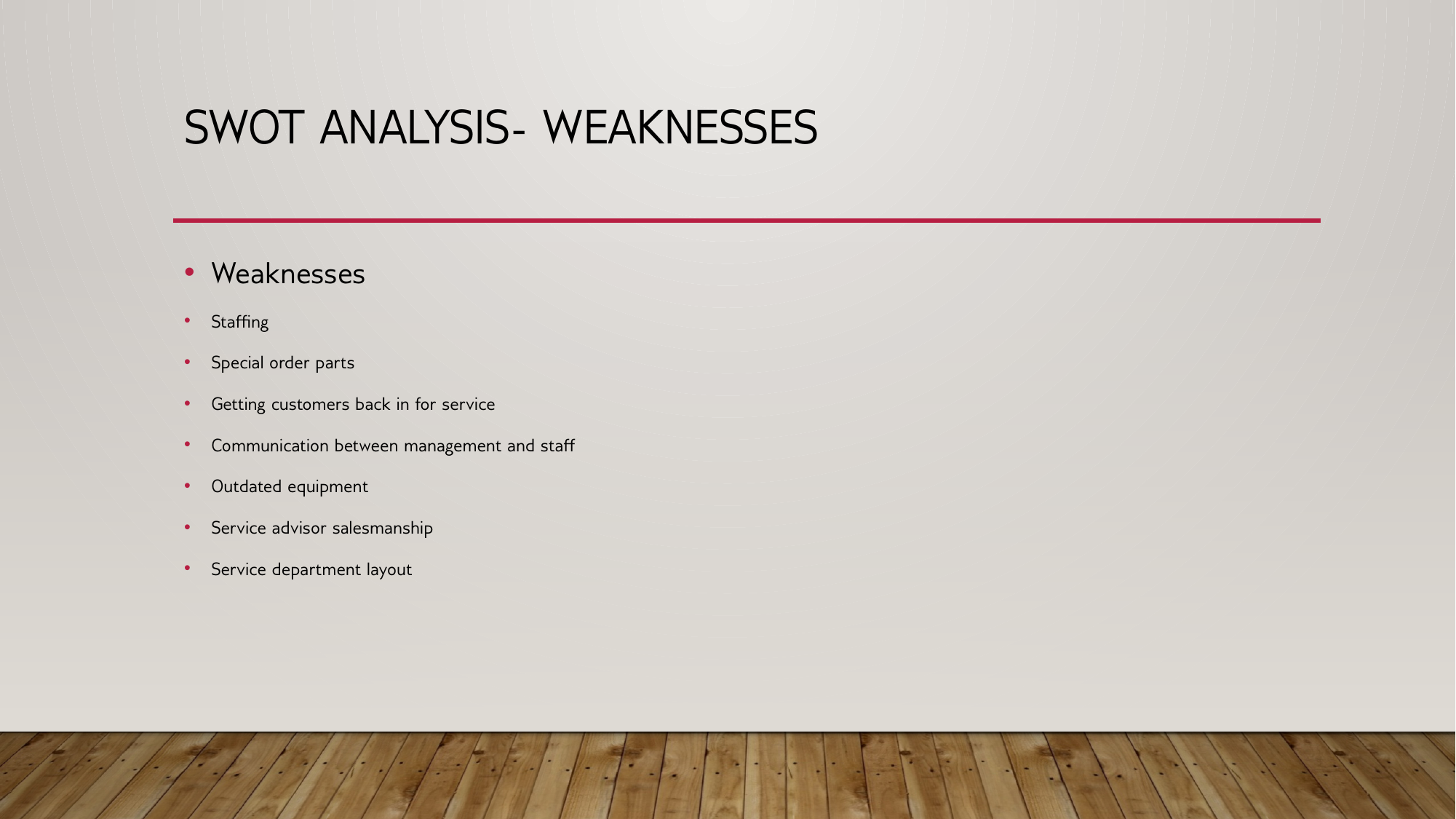

# SWOT Analysis- Weaknesses
Weaknesses
Staffing
Special order parts
Getting customers back in for service
Communication between management and staff
Outdated equipment
Service advisor salesmanship
Service department layout